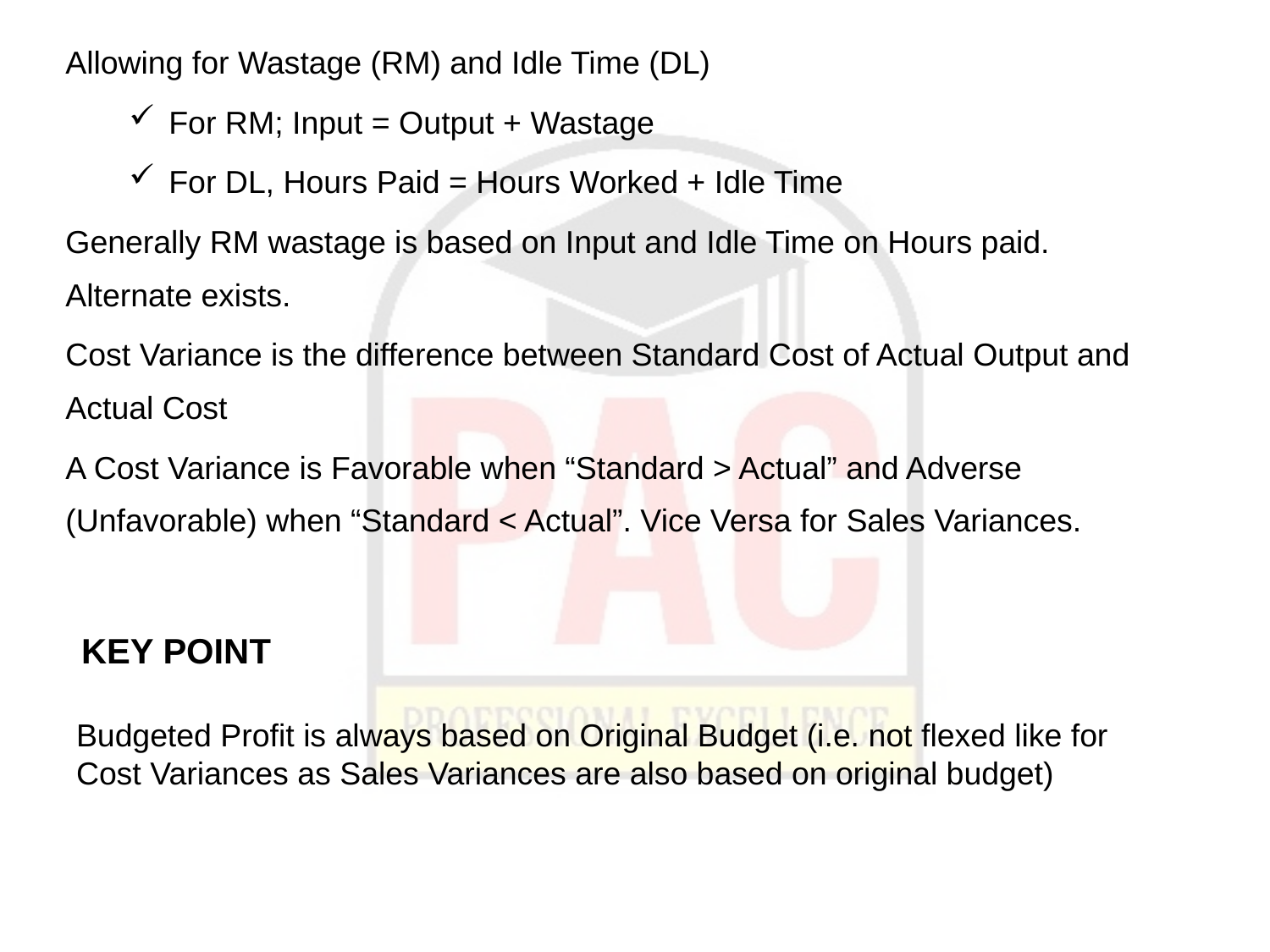

Allowing for Wastage (RM) and Idle Time (DL)
For RM; Input = Output + Wastage
For DL, Hours Paid = Hours Worked + Idle Time
Generally RM wastage is based on Input and Idle Time on Hours paid. Alternate exists.
Cost Variance is the difference between Standard Cost of Actual Output and Actual Cost
A Cost Variance is Favorable when “Standard > Actual” and Adverse (Unfavorable) when “Standard < Actual”. Vice Versa for Sales Variances.
# KEY POINT
Budgeted Profit is always based on Original Budget (i.e. not flexed like for Cost Variances as Sales Variances are also based on original budget)